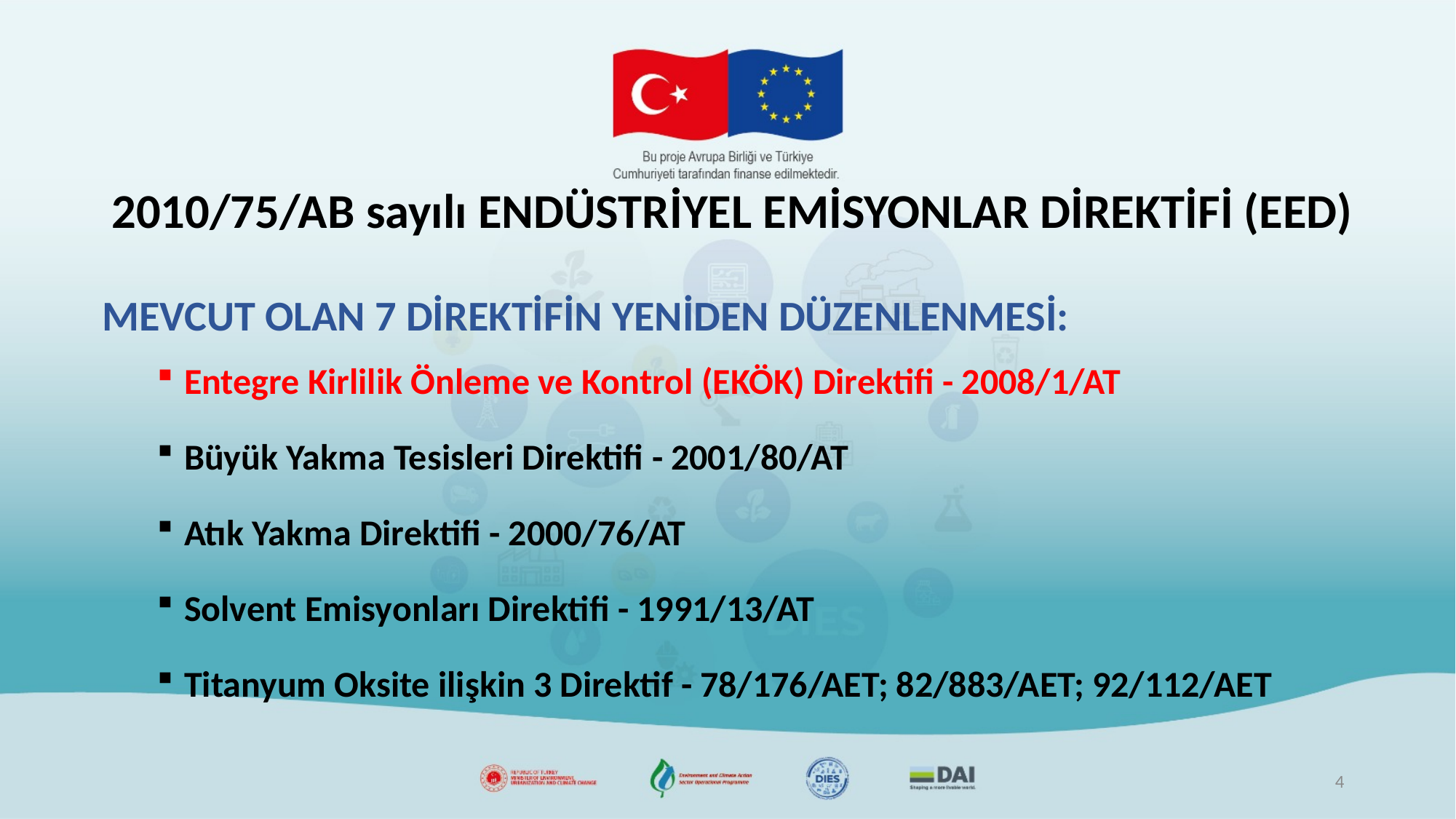

# 2010/75/AB sayılı ENDÜSTRİYEL EMİSYONLAR DİREKTİFİ (EED)

MEVCUT OLAN 7 DİREKTİFİN YENİDEN DÜZENLENMESİ:
Entegre Kirlilik Önleme ve Kontrol (EKÖK) Direktifi - 2008/1/AT
Büyük Yakma Tesisleri Direktifi - 2001/80/AT
Atık Yakma Direktifi - 2000/76/AT
Solvent Emisyonları Direktifi - 1991/13/AT
Titanyum Oksite ilişkin 3 Direktif - 78/176/AET; 82/883/AET; 92/112/AET

4